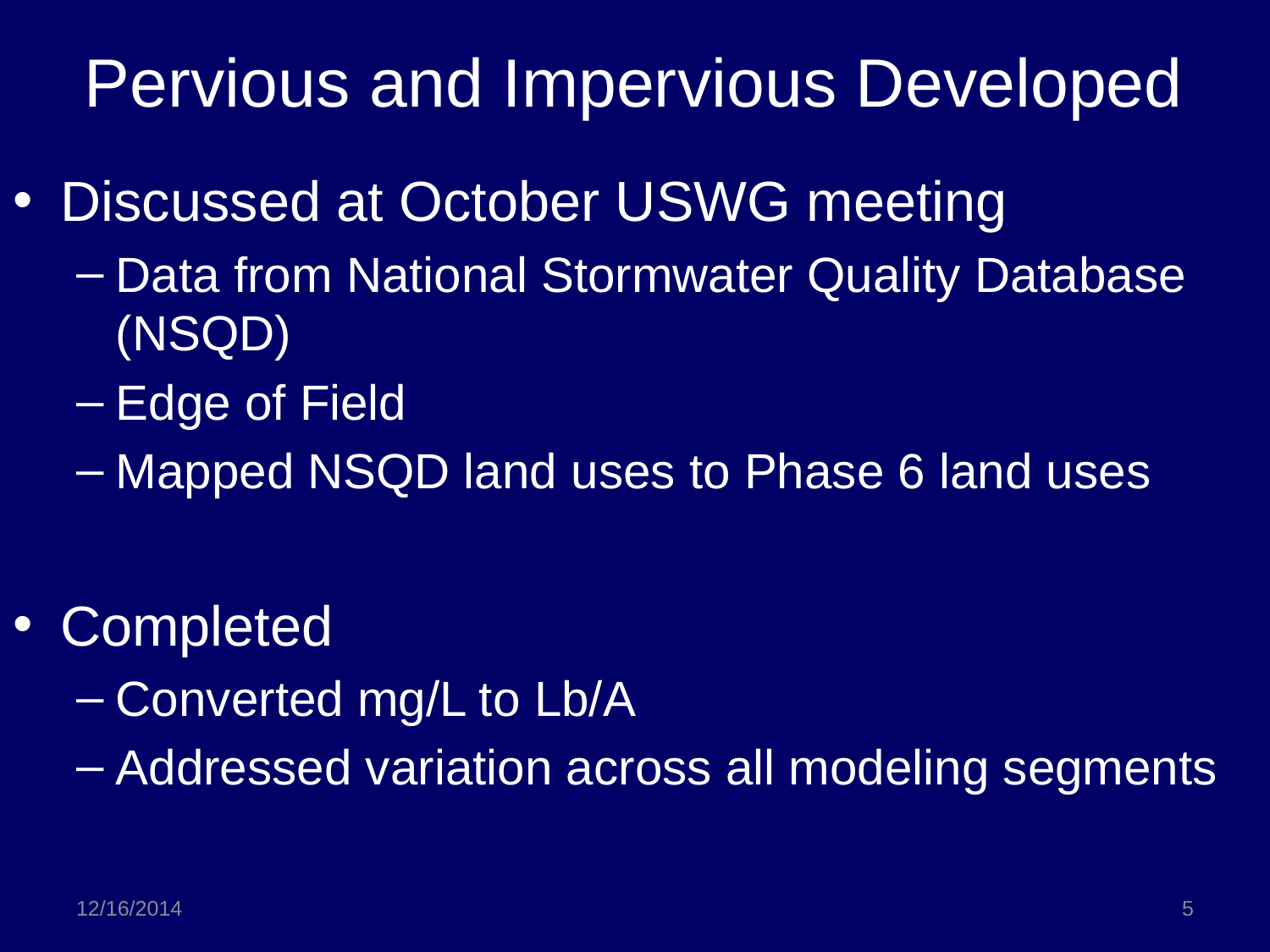

# Pervious and Impervious Developed
Discussed at October USWG meeting
Data from National Stormwater Quality Database (NSQD)
Edge of Field
Mapped NSQD land uses to Phase 6 land uses

Completed
Converted mg/L to Lb/A
Addressed variation across all modeling segments
12/16/2014
5